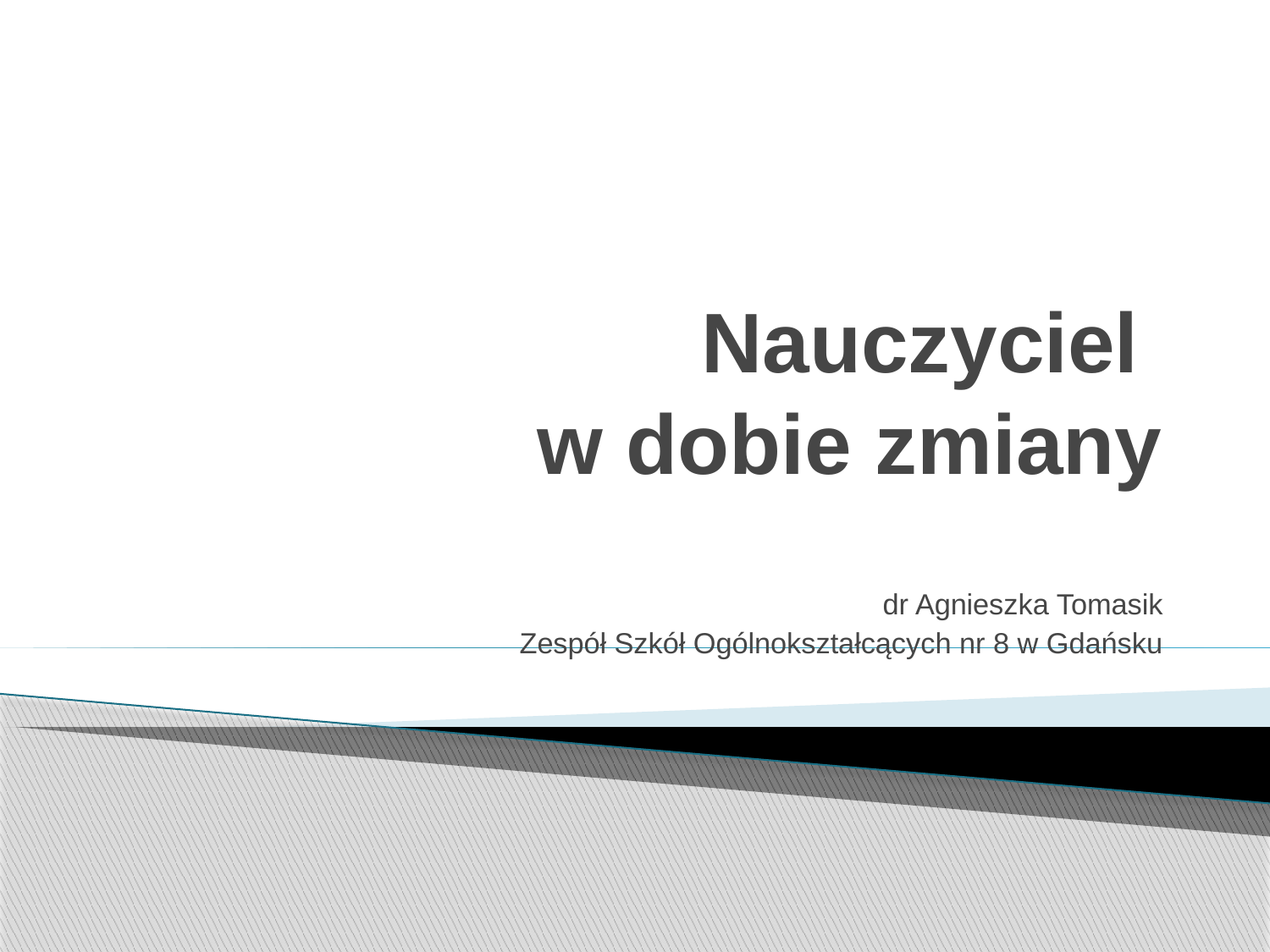

# Nauczyciel w dobie zmiany

dr Agnieszka Tomasik
Zespół Szkół Ogólnokształcących nr 8 w Gdańsku